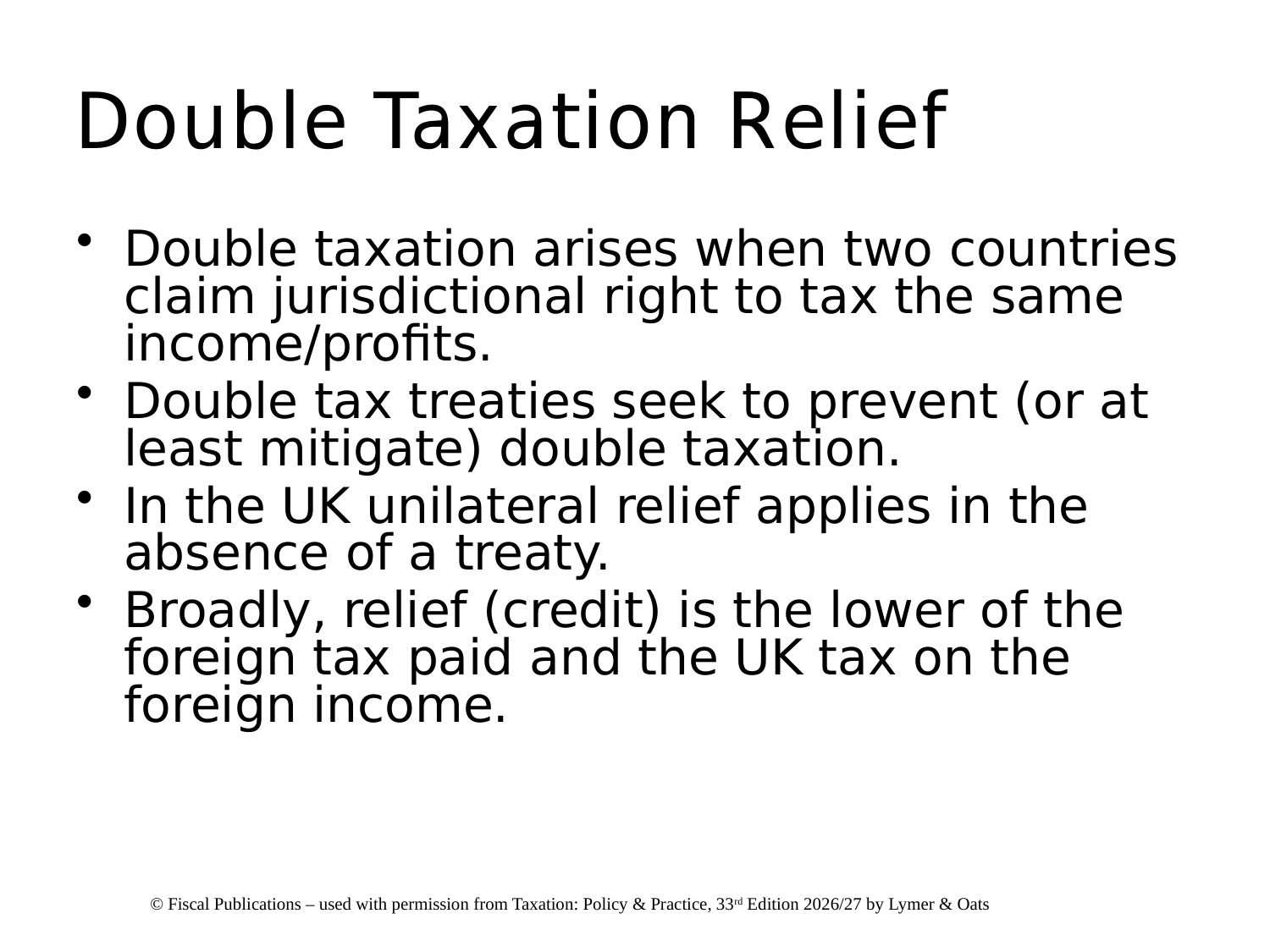

# Double Taxation Relief
Double taxation arises when two countries claim jurisdictional right to tax the same income/profits.
Double tax treaties seek to prevent (or at least mitigate) double taxation.
In the UK unilateral relief applies in the absence of a treaty.
Broadly, relief (credit) is the lower of the foreign tax paid and the UK tax on the foreign income.